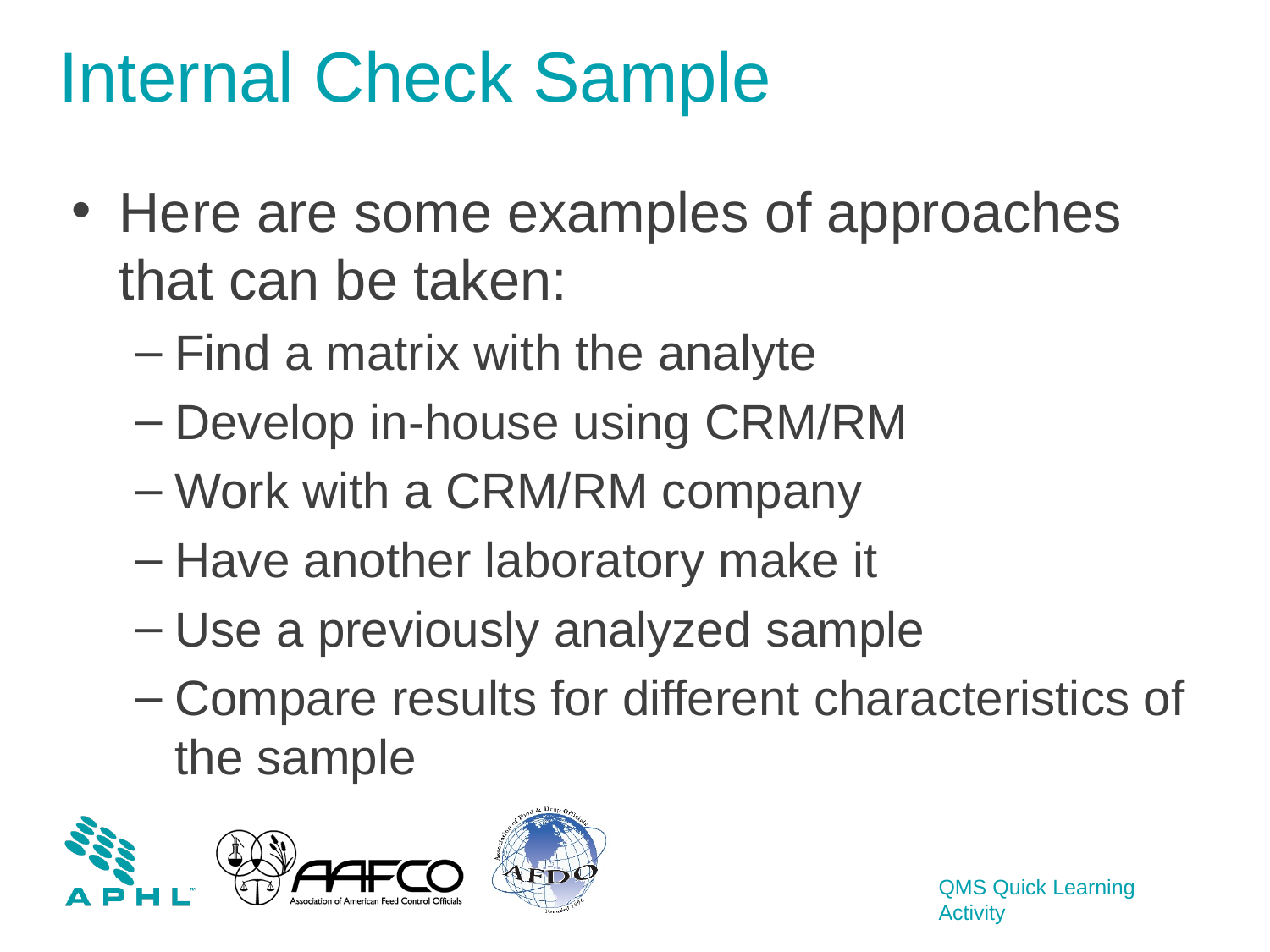

# Internal Check Sample
Here are some examples of approaches that can be taken:
Find a matrix with the analyte
Develop in-house using CRM/RM
Work with a CRM/RM company
Have another laboratory make it
Use a previously analyzed sample
Compare results for different characteristics of the sample